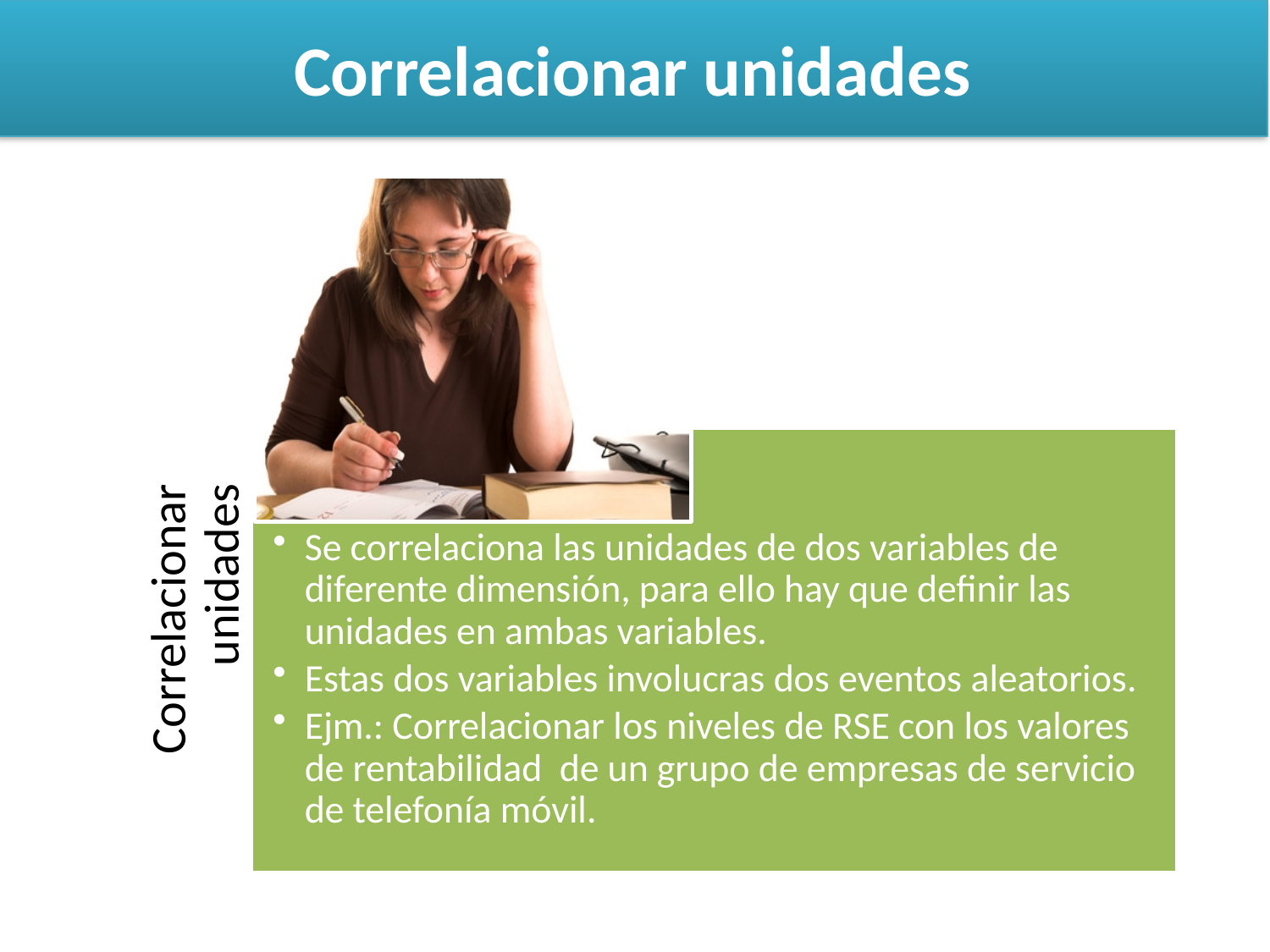

Correlacionar unidades
Correlacionar unidades
Se correlaciona las unidades de dos variables de diferente dimensión, para ello hay que definir las unidades en ambas variables.
Estas dos variables involucras dos eventos aleatorios.
Ejm.: Correlacionar los niveles de RSE con los valores de rentabilidad  de un grupo de empresas de servicio de telefonía móvil.